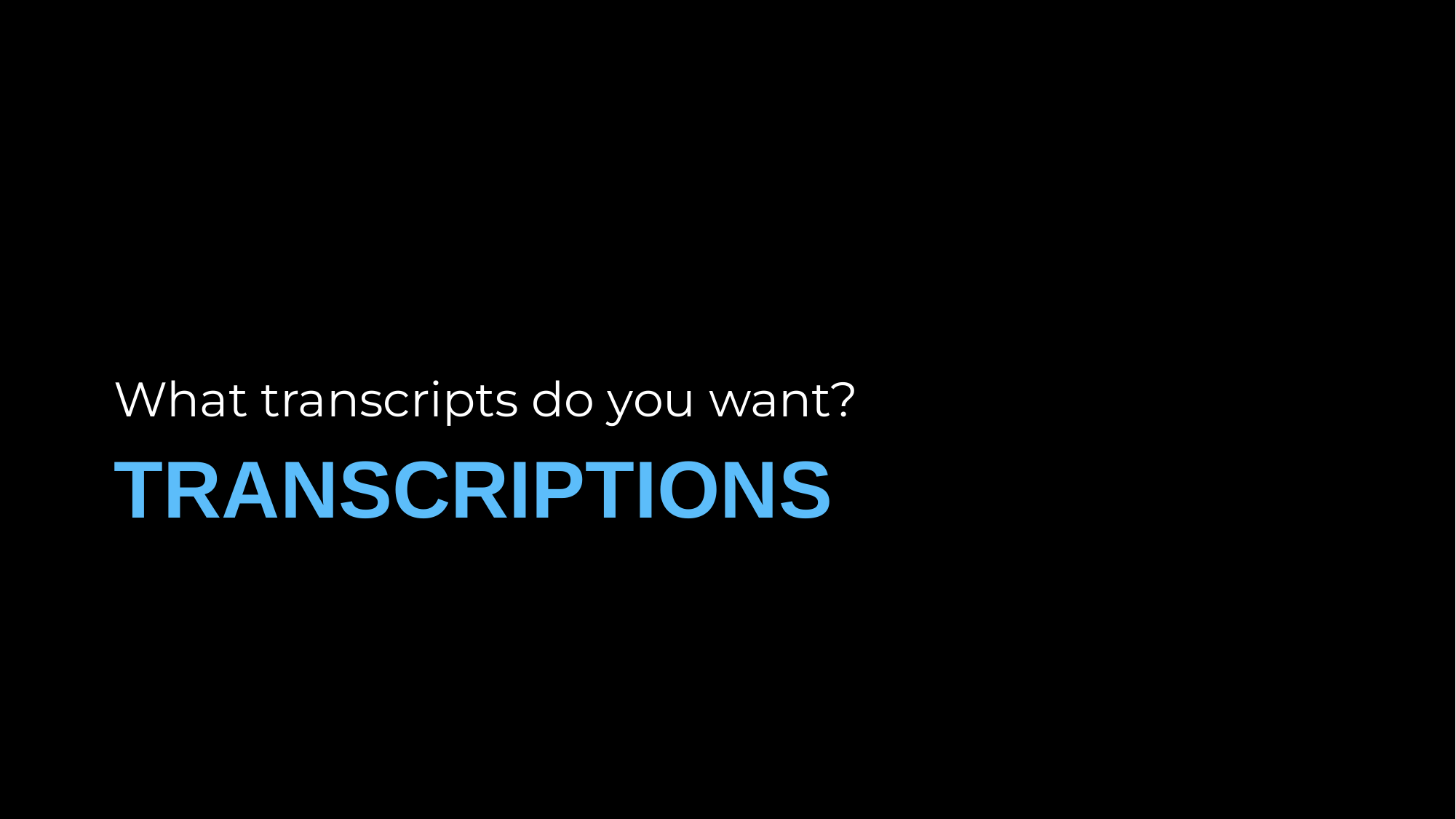

What transcripts do you want?
# Transcriptions